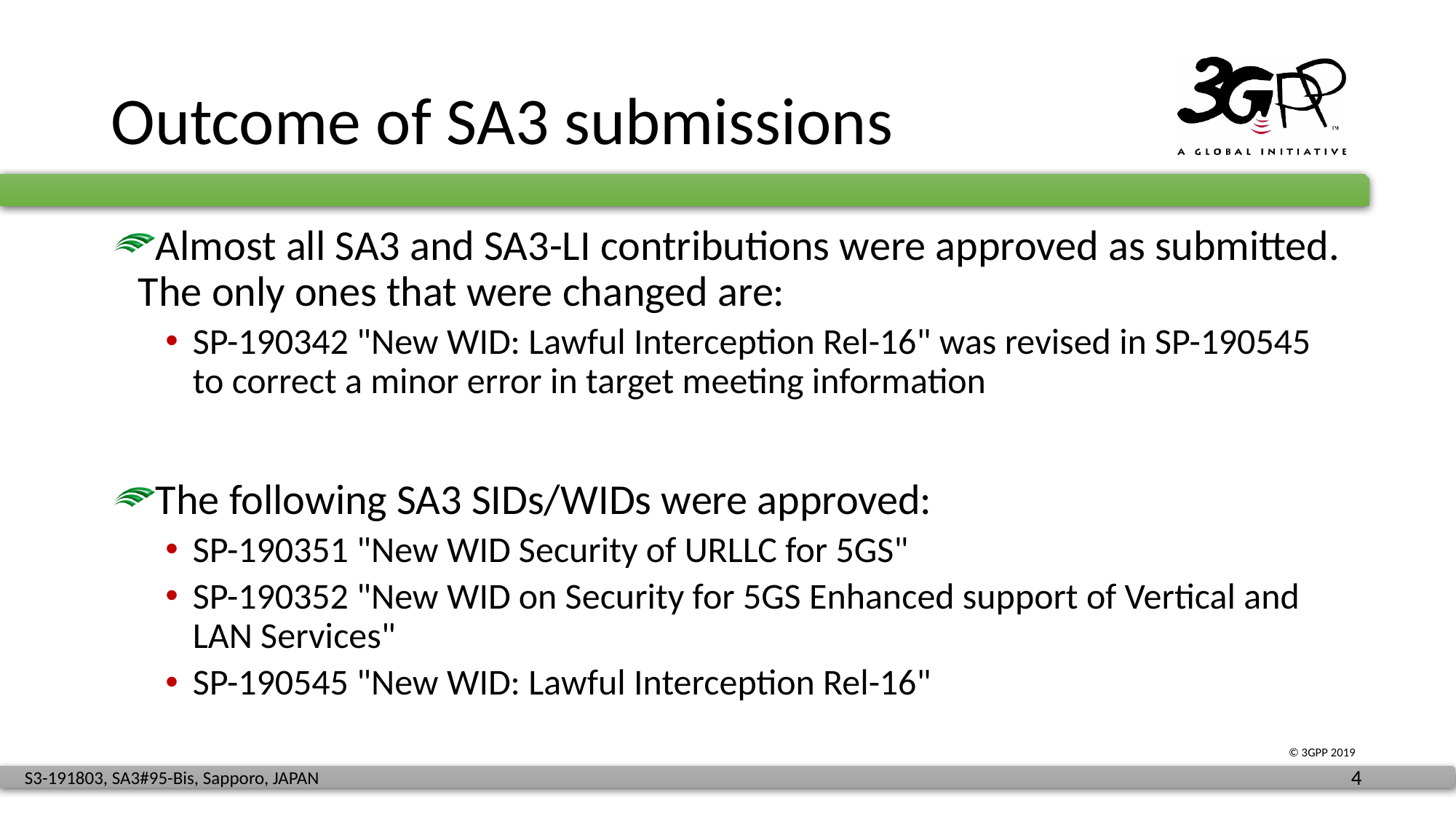

# Outcome of SA3 submissions
Almost all SA3 and SA3-LI contributions were approved as submitted. The only ones that were changed are:
SP-190342 "New WID: Lawful Interception Rel-16" was revised in SP-190545 to correct a minor error in target meeting information

The following SA3 SIDs/WIDs were approved:
SP-190351 "New WID Security of URLLC for 5GS"
SP-190352 "New WID on Security for 5GS Enhanced support of Vertical and LAN Services"
SP-190545 "New WID: Lawful Interception Rel-16"